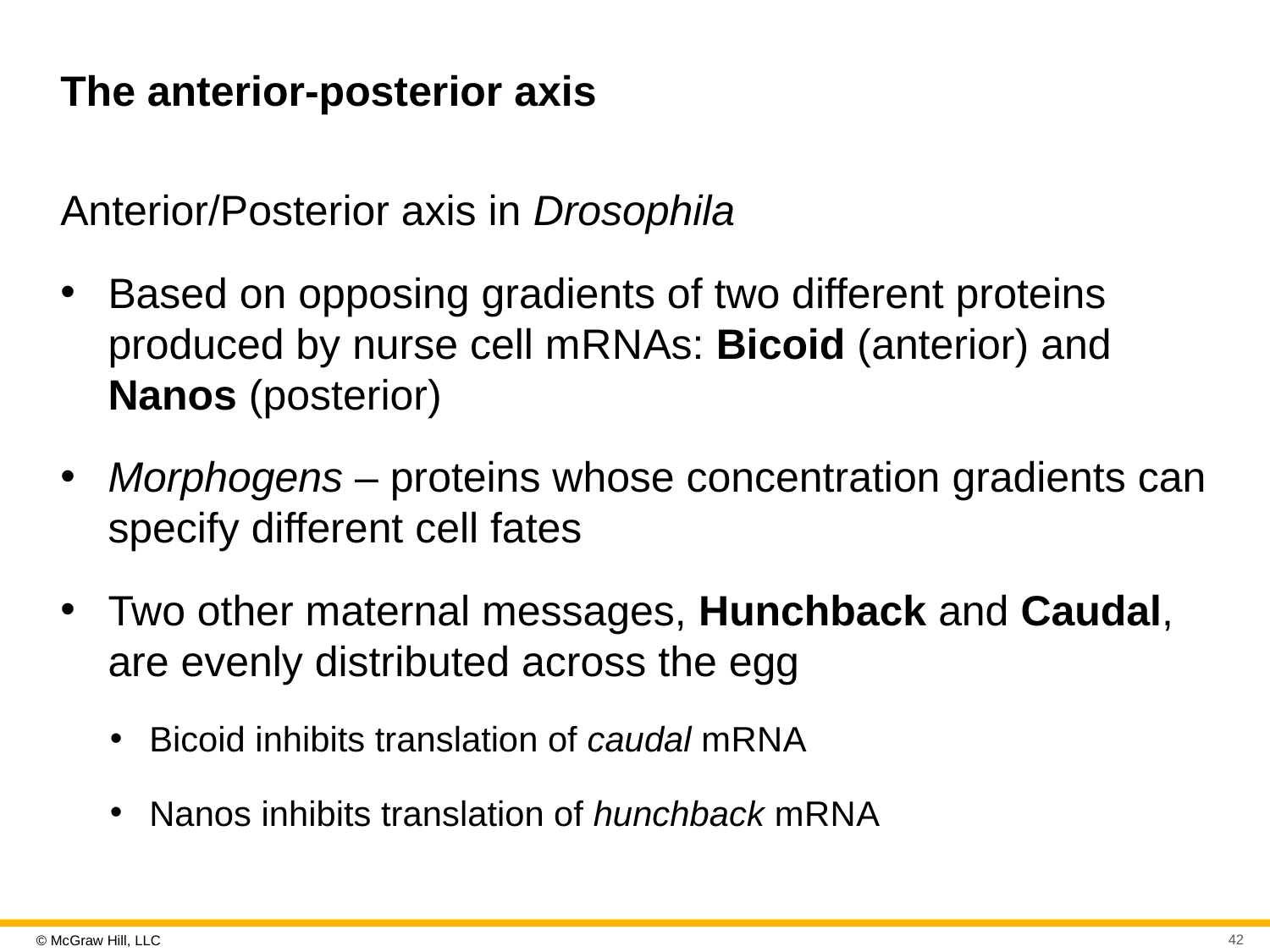

# The anterior-posterior axis
Anterior/Posterior axis in Drosophila
Based on opposing gradients of two different proteins produced by nurse cell m R N As: Bicoid (anterior) and Nanos (posterior)
Morphogens – proteins whose concentration gradients can specify different cell fates
Two other maternal messages, Hunchback and Caudal, are evenly distributed across the egg
Bicoid inhibits translation of caudal m R N A
Nanos inhibits translation of hunchback m R N A
42